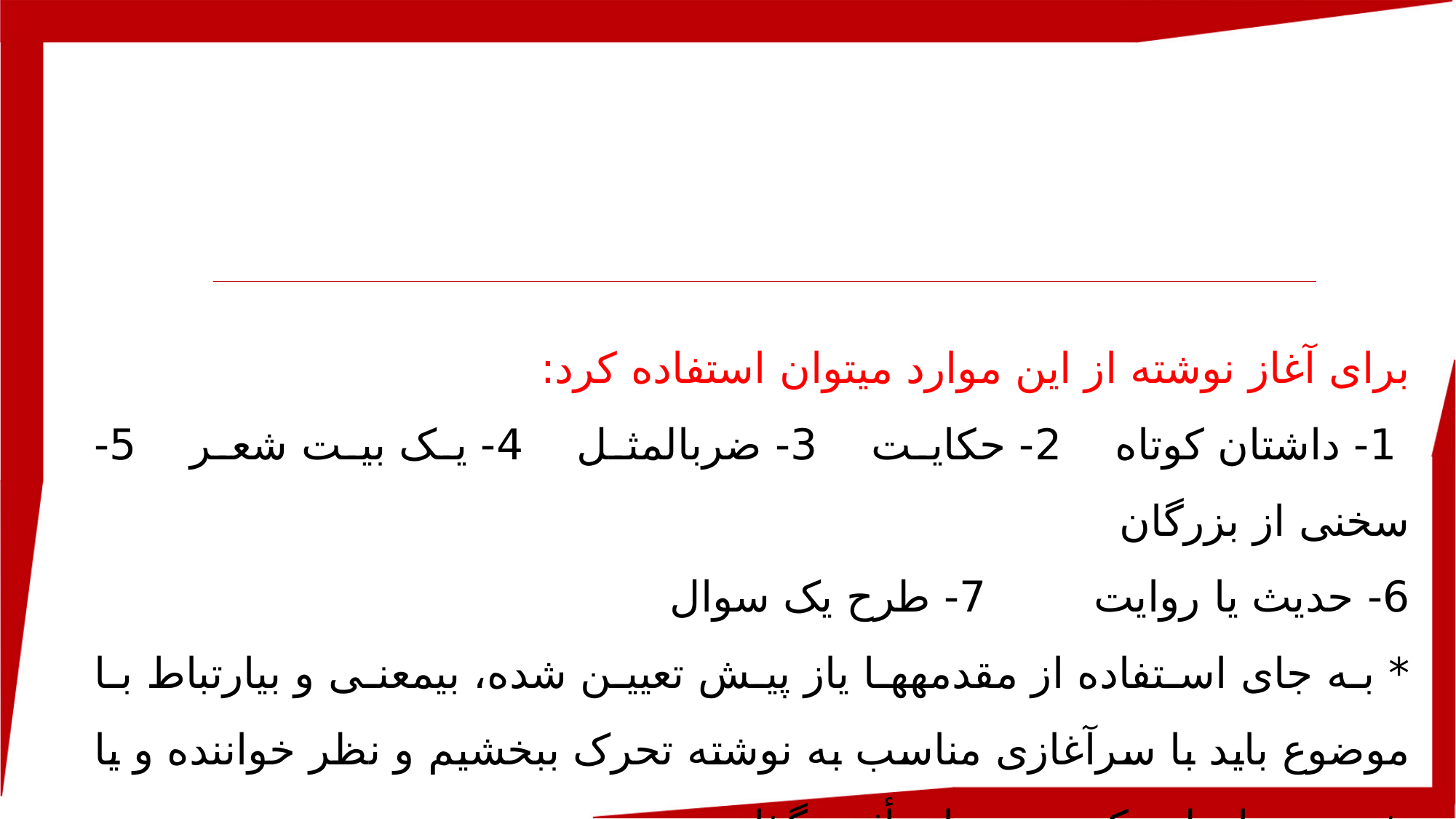

برای آغاز نوشته از این موارد می­توان استفاده کرد:
 1- داشتان کوتاه    2- حکایت    3- ضرب­المثل    4- یک بیت شعر    5- سخنی از بزرگان
6- حدیث یا روایت        7- طرح یک سوال
* به جای استفاده از مقدمه­ها یاز پیش تعیین شده، بی­معنی و بی­ارتباط با موضوع باید با سرآغازی مناسب به نوشته تحرک ببخشیم و نظر خواننده و یا شنونده را جلب کنیم و در او تأثیر بگذاریم.